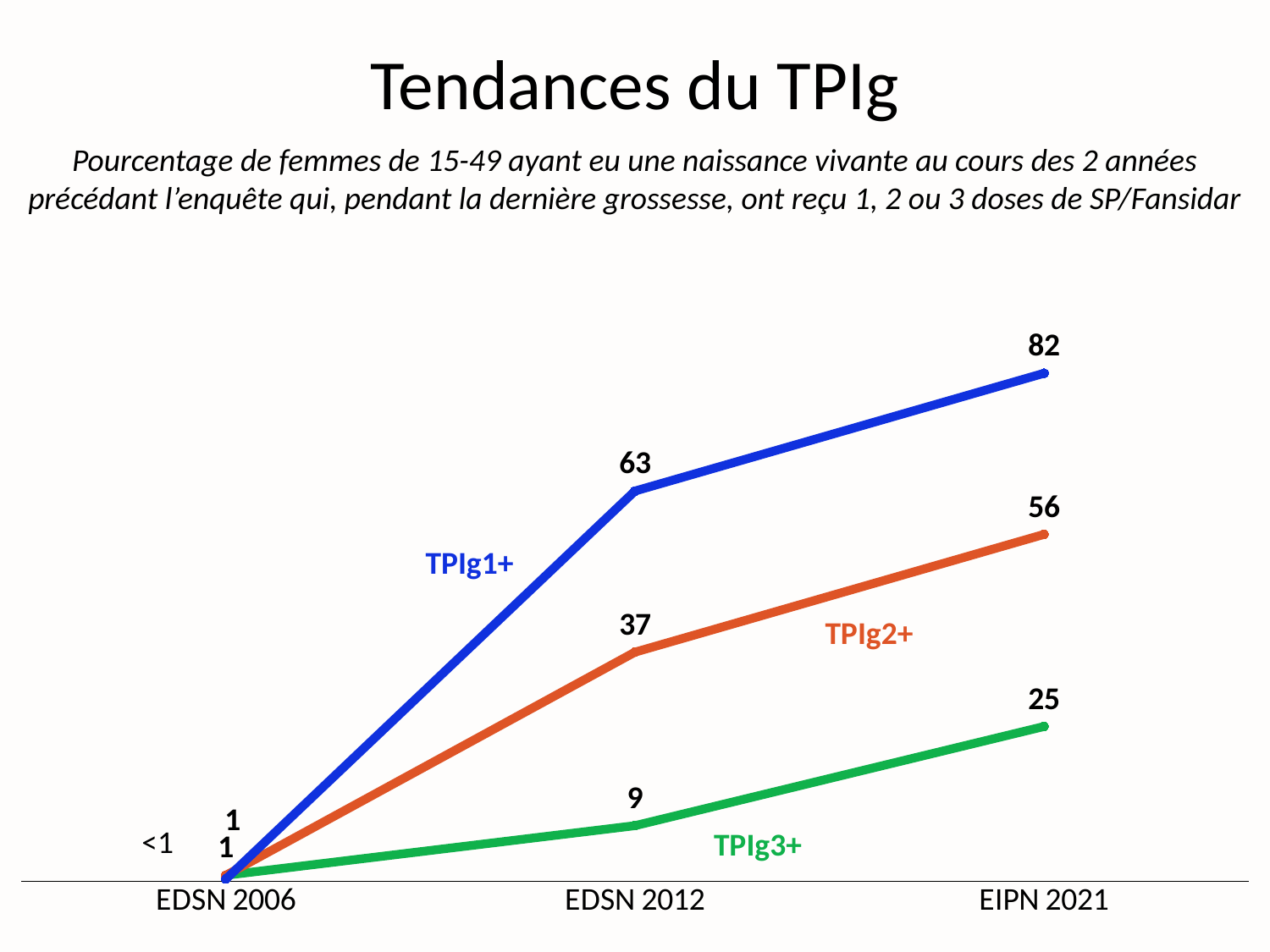

# Tendances du TPIg
Pourcentage de femmes de 15-49 ayant eu une naissance vivante au cours des 2 années précédant l’enquête qui, pendant la dernière grossesse, ont reçu 1, 2 ou 3 doses de SP/Fansidar

### Chart

| Category | Series 1 | Series 2 | Series 3 |
|---|---|---|---|
| EDSN 2006 | 1.0 | 1.0 | 0.4 |
| EDSN 2012 | 9.0 | 37.0 | 63.0 |
| EIPN 2021 | 25.0 | 56.0 | 82.0 |
TPIg1+
TPIg2+
TPIg3+